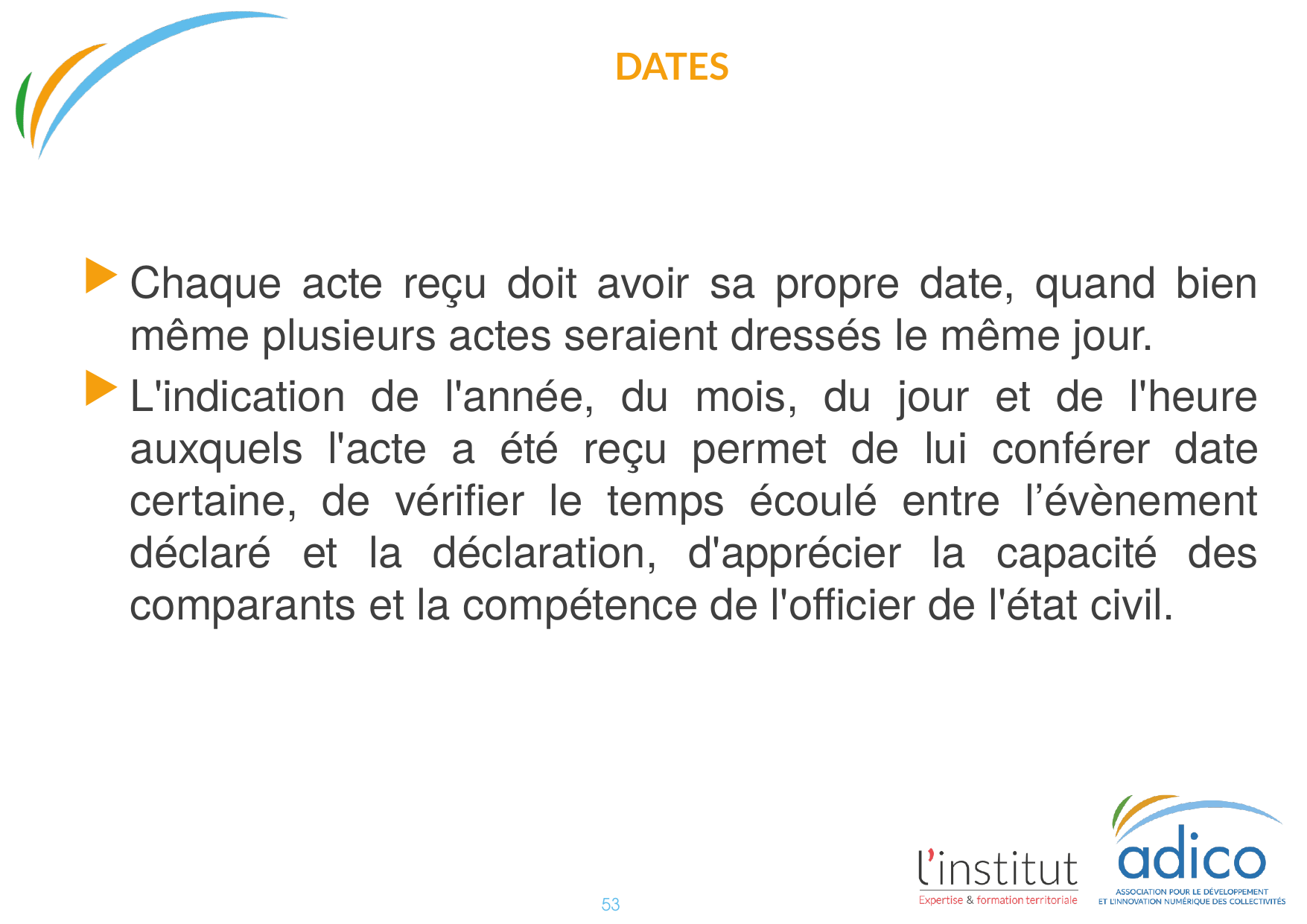

# DATES

Chaque acte reçu doit avoir sa propre date, quand bien même plusieurs actes seraient dressés le même jour.
L'indication de l'année, du mois, du jour et de l'heure auxquels l'acte a été reçu permet de lui conférer date certaine, de vérifier le temps écoulé entre l’évènement déclaré et la déclaration, d'apprécier la capacité des comparants et la compétence de l'officier de l'état civil.